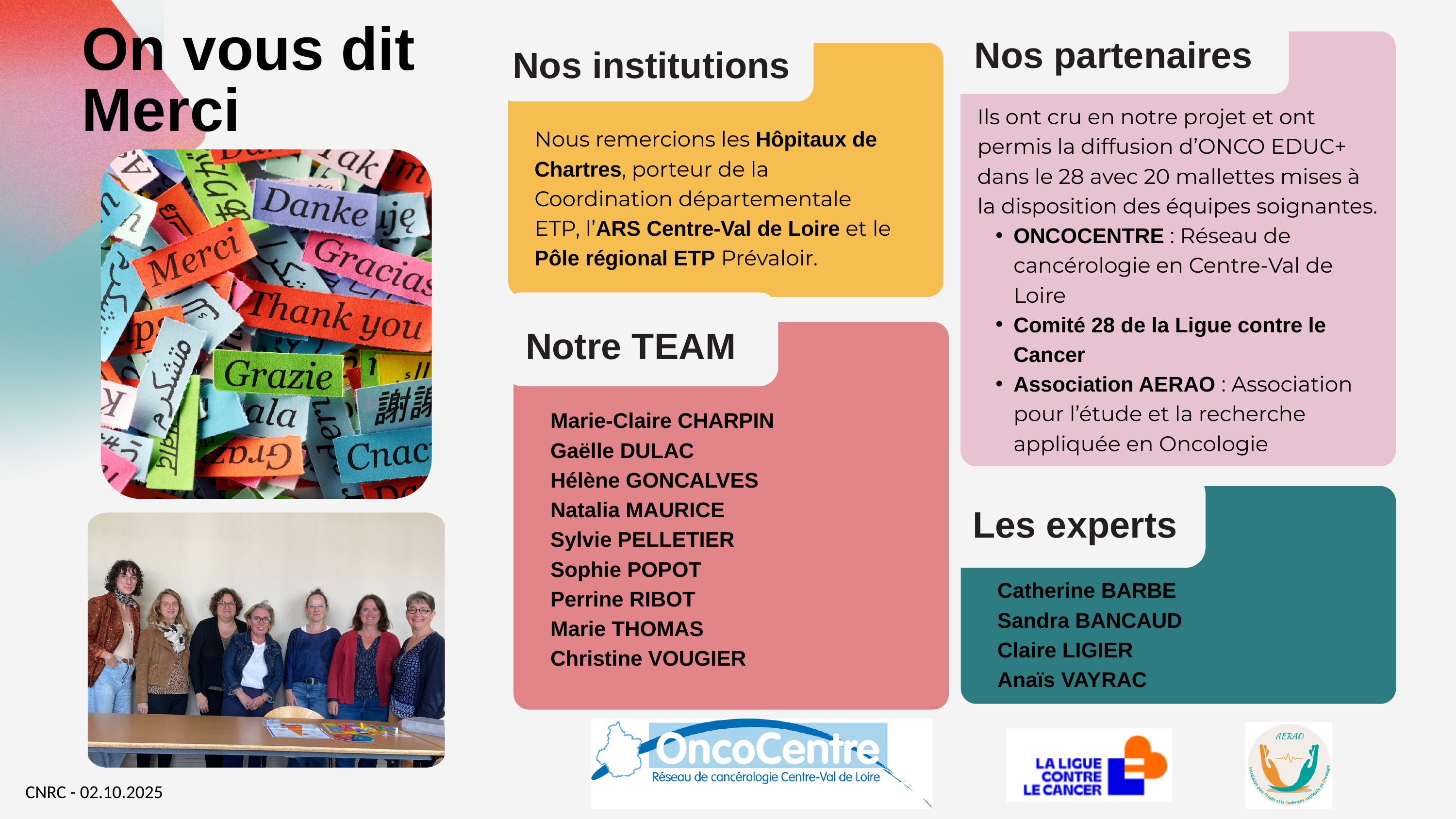

On vous dit Merci

Nos partenaires

Nos institutions
Ils ont cru en notre projet et ont permis la diffusion d’ONCO EDUC+ dans le 28 avec 20 mallettes mises à la disposition des équipes soignantes.
ONCOCENTRE : Réseau de cancérologie en Centre-Val de Loire
Comité 28 de la Ligue contre le Cancer
Association AERAO : Association pour l’étude et la recherche appliquée en Oncologie
Nous remercions les Hôpitaux de Chartres, porteur de la Coordination départementale ETP, l’ARS Centre-Val de Loire et le Pôle régional ETP Prévaloir.

Notre TEAM
Marie-Claire CHARPIN
Gaëlle DULAC
Hélène GONCALVES
Natalia MAURICE
Sylvie PELLETIER
Sophie POPOT
Perrine RIBOT
Marie THOMAS
Christine VOUGIER

Les experts

Catherine BARBE
Sandra BANCAUD
Claire LIGIER
Anaïs VAYRAC

CNRC - 02.10.2025